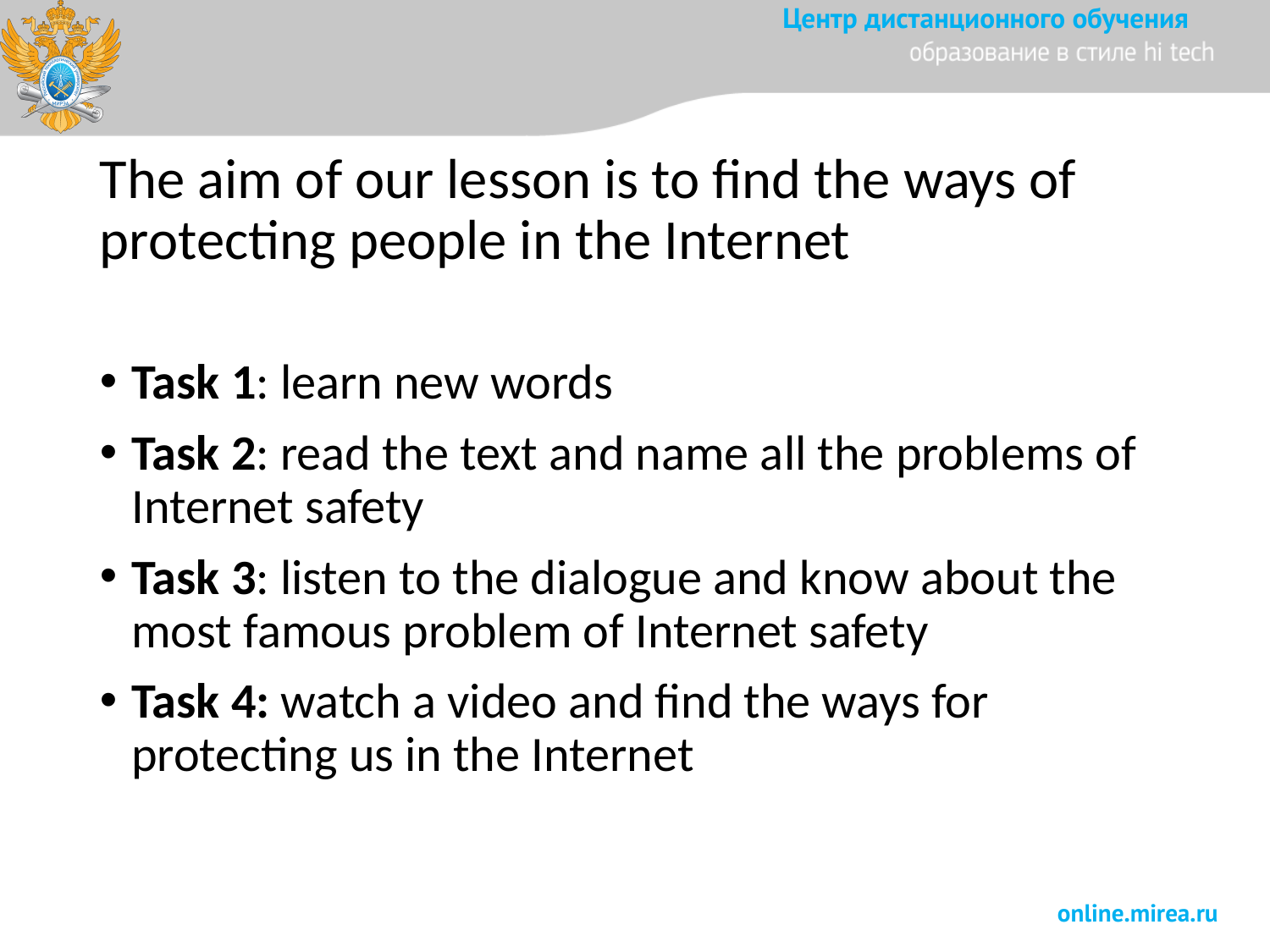

# The aim of our lesson is to find the ways of protecting people in the Internet
Task 1: learn new words
Task 2: read the text and name all the problems of Internet safety
Task 3: listen to the dialogue and know about the most famous problem of Internet safety
Task 4: watch a video and find the ways for protecting us in the Internet